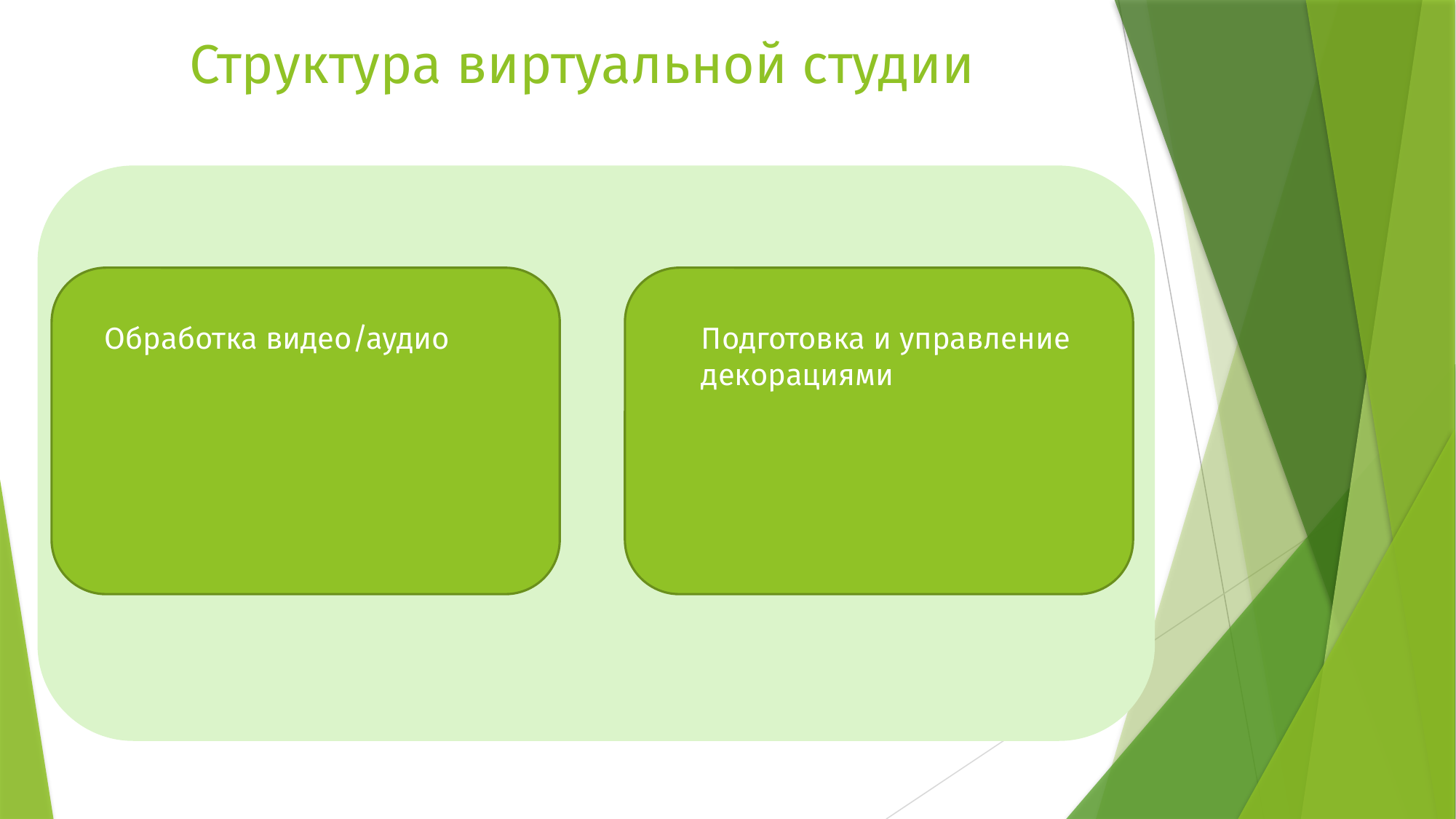

# Структура виртуальной студии

Обработка видео/аудио
Подготовка и управление декорациями